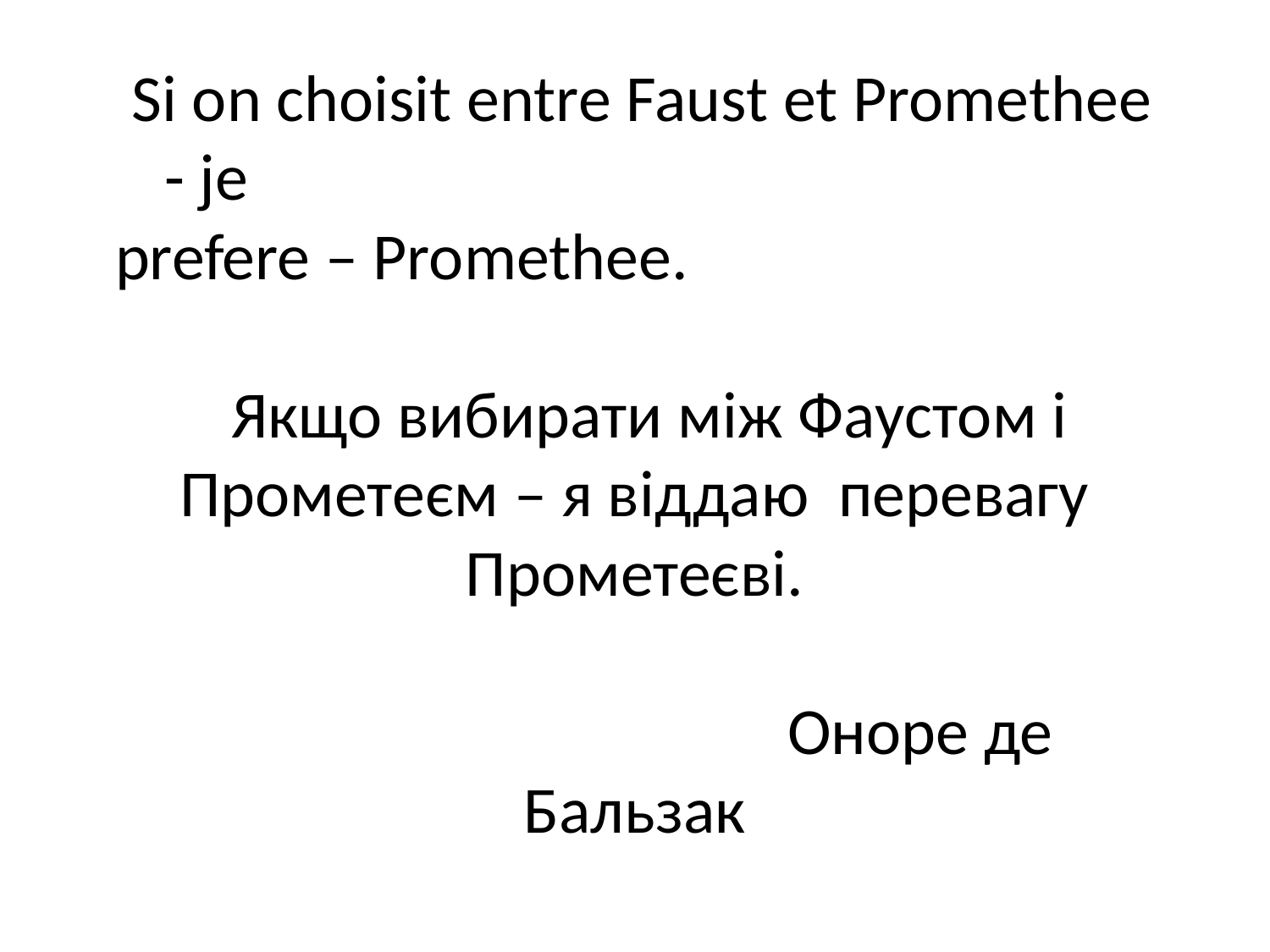

# Si on choisit entre Faust et Promethee - je prefere – Promethee. Якщо вибирати між Фаустом і Прометеєм – я віддаю  перевагу Прометеєві. Оноре де Бальзак